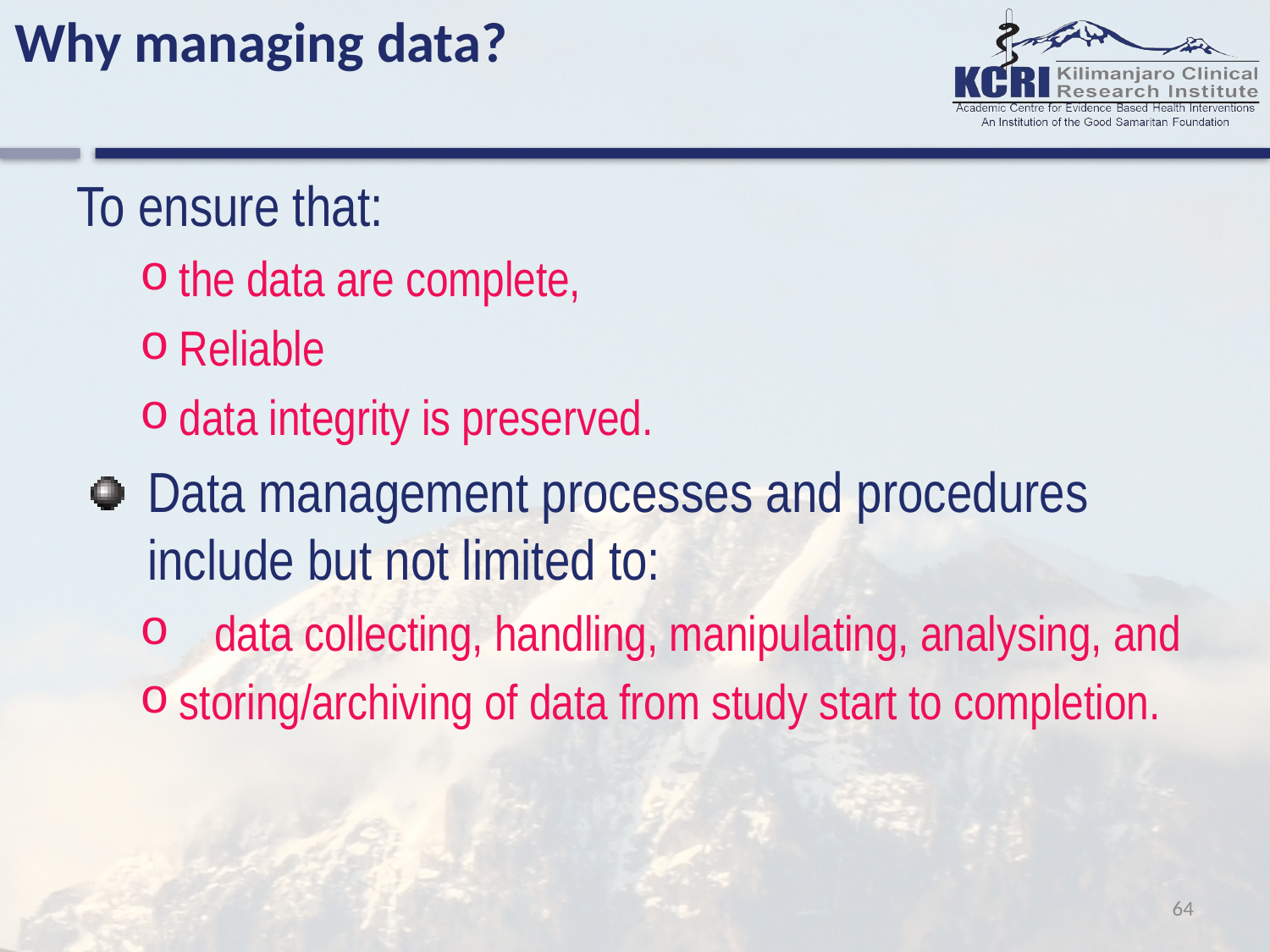

Why managing data?

To ensure that:
the data are complete,
Reliable
data integrity is preserved.
Data management processes and procedures include but not limited to:
 data collecting, handling, manipulating, analysing, and
storing/archiving of data from study start to completion.

64